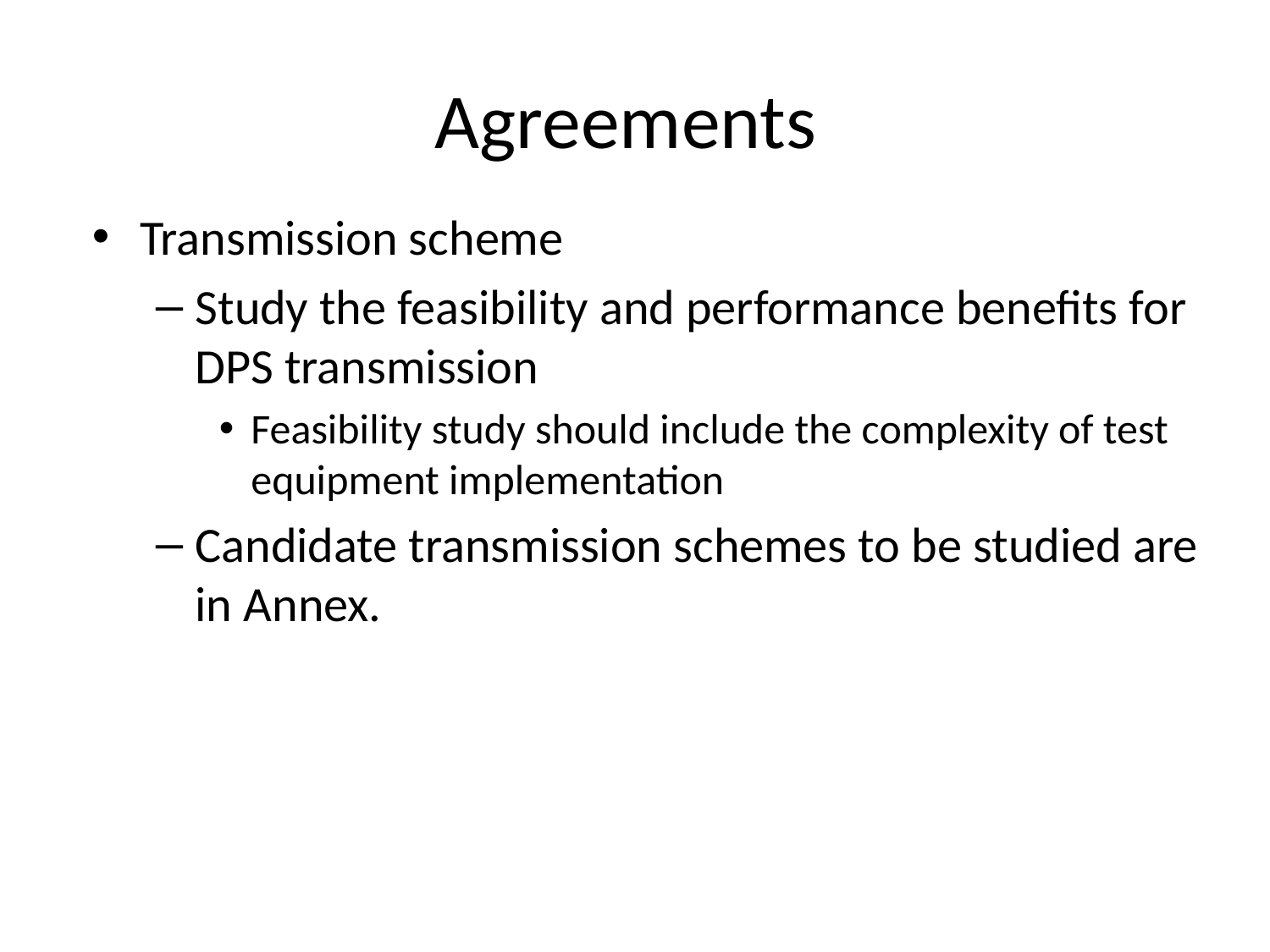

# Agreements
Transmission scheme
Study the feasibility and performance benefits for DPS transmission
Feasibility study should include the complexity of test equipment implementation
Candidate transmission schemes to be studied are  in Annex.